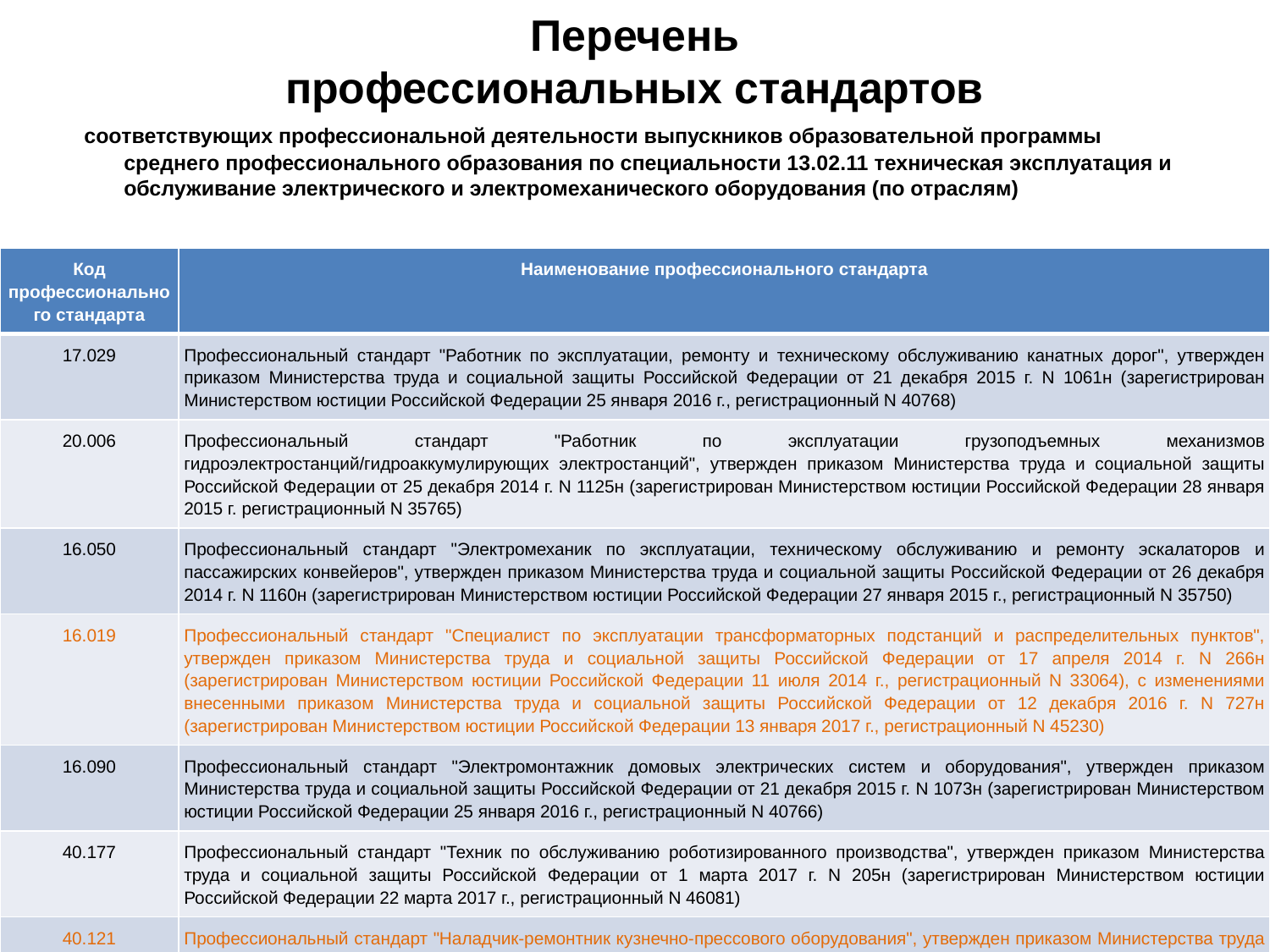

# Перечень профессиональных стандартов
 соответствующих профессиональной деятельности выпускников образовательной программы среднего профессионального образования по специальности 13.02.11 техническая эксплуатация и обслуживание электрического и электромеханического оборудования (по отраслям)

| Код профессионального стандарта | Наименование профессионального стандарта |
| --- | --- |
| 17.029 | Профессиональный стандарт "Работник по эксплуатации, ремонту и техническому обслуживанию канатных дорог", утвержден приказом Министерства труда и социальной защиты Российской Федерации от 21 декабря 2015 г. N 1061н (зарегистрирован Министерством юстиции Российской Федерации 25 января 2016 г., регистрационный N 40768) |
| 20.006 | Профессиональный стандарт "Работник по эксплуатации грузоподъемных механизмов гидроэлектростанций/гидроаккумулирующих электростанций", утвержден приказом Министерства труда и социальной защиты Российской Федерации от 25 декабря 2014 г. N 1125н (зарегистрирован Министерством юстиции Российской Федерации 28 января 2015 г. регистрационный N 35765) |
| 16.050 | Профессиональный стандарт "Электромеханик по эксплуатации, техническому обслуживанию и ремонту эскалаторов и пассажирских конвейеров", утвержден приказом Министерства труда и социальной защиты Российской Федерации от 26 декабря 2014 г. N 1160н (зарегистрирован Министерством юстиции Российской Федерации 27 января 2015 г., регистрационный N 35750) |
| 16.019 | Профессиональный стандарт "Специалист по эксплуатации трансформаторных подстанций и распределительных пунктов", утвержден приказом Министерства труда и социальной защиты Российской Федерации от 17 апреля 2014 г. N 266н (зарегистрирован Министерством юстиции Российской Федерации 11 июля 2014 г., регистрационный N 33064), с изменениями внесенными приказом Министерства труда и социальной защиты Российской Федерации от 12 декабря 2016 г. N 727н (зарегистрирован Министерством юстиции Российской Федерации 13 января 2017 г., регистрационный N 45230) |
| 16.090 | Профессиональный стандарт "Электромонтажник домовых электрических систем и оборудования", утвержден приказом Министерства труда и социальной защиты Российской Федерации от 21 декабря 2015 г. N 1073н (зарегистрирован Министерством юстиции Российской Федерации 25 января 2016 г., регистрационный N 40766) |
| 40.177 | Профессиональный стандарт "Техник по обслуживанию роботизированного производства", утвержден приказом Министерства труда и социальной защиты Российской Федерации от 1 марта 2017 г. N 205н (зарегистрирован Министерством юстиции Российской Федерации 22 марта 2017 г., регистрационный N 46081) |
| 40.121 | Профессиональный стандарт "Наладчик-ремонтник кузнечно-прессового оборудования", утвержден приказом Министерства труда и социальной защиты Российской Федерации от 1 февраля 2017 г. N 116н (зарегистрирован Министерством юстиции Российской Федерации 22 февраля 2017 г., регистрационный N 45756) |